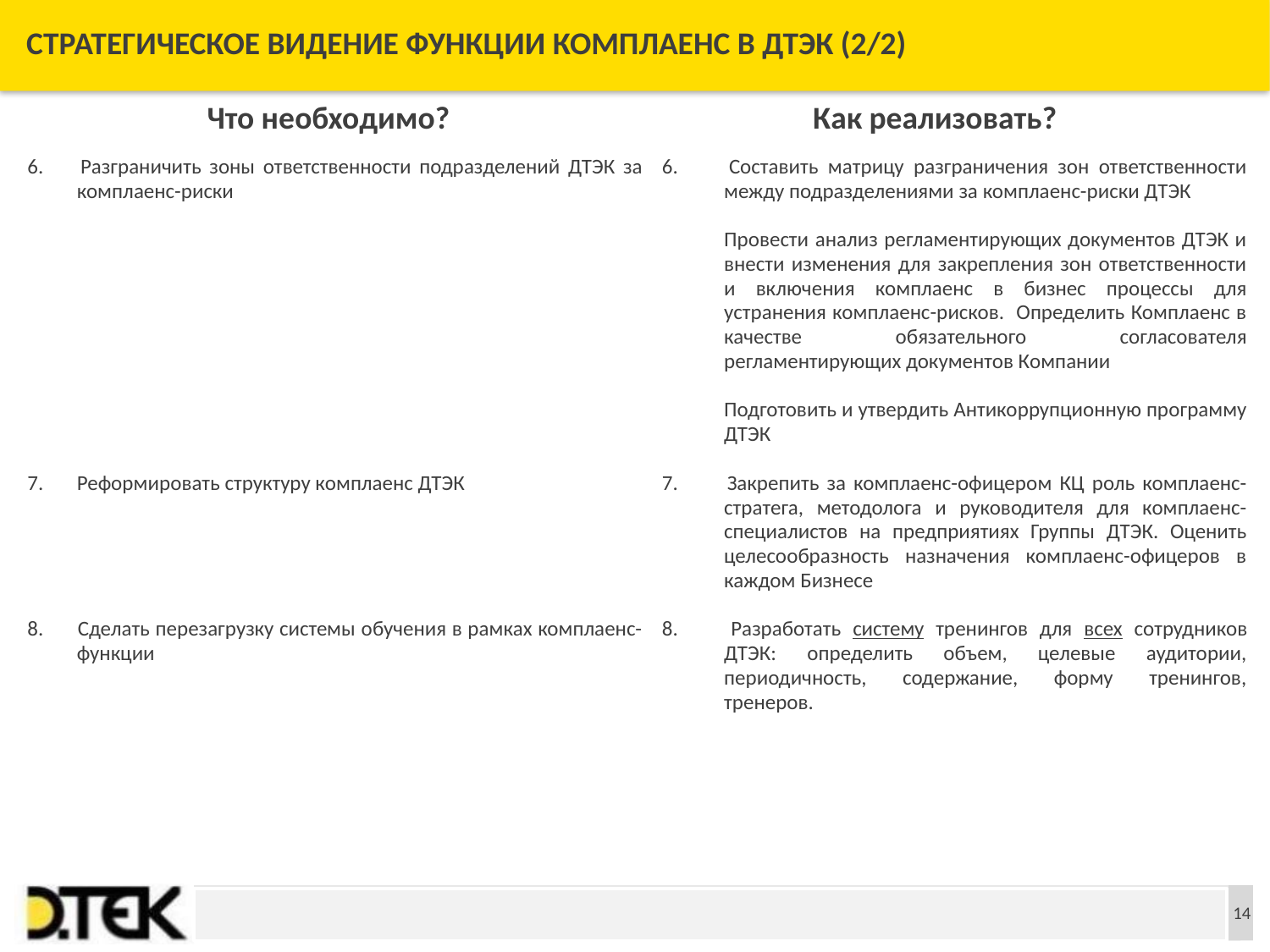

# Стратегическое видение функции комплаенс в ДТЭК (2/2)
| Что необходимо? | Как реализовать? |
| --- | --- |
| 6. Разграничить зоны ответственности подразделений ДТЭК за комплаенс-риски | 6. Составить матрицу разграничения зон ответственности между подразделениями за комплаенс-риски ДТЭК   Провести анализ регламентирующих документов ДТЭК и внести изменения для закрепления зон ответственности и включения комплаенс в бизнес процессы для устранения комплаенс-рисков. Определить Комплаенс в качестве обязательного согласователя регламентирующих документов Компании   Подготовить и утвердить Антикоррупционную программу ДТЭК |
| --- | --- |
| 7. Реформировать структуру комплаенс ДТЭК | 7. Закрепить за комплаенс-офицером КЦ роль комплаенс-стратега, методолога и руководителя для комплаенс-специалистов на предприятиях Группы ДТЭК. Оценить целесообразность назначения комплаенс-офицеров в каждом Бизнесе |
| 8. Сделать перезагрузку системы обучения в рамках комплаенс-функции | 8. Разработать систему тренингов для всех сотрудников ДТЭК: определить объем, целевые аудитории, периодичность, содержание, форму тренингов, тренеров. |

14